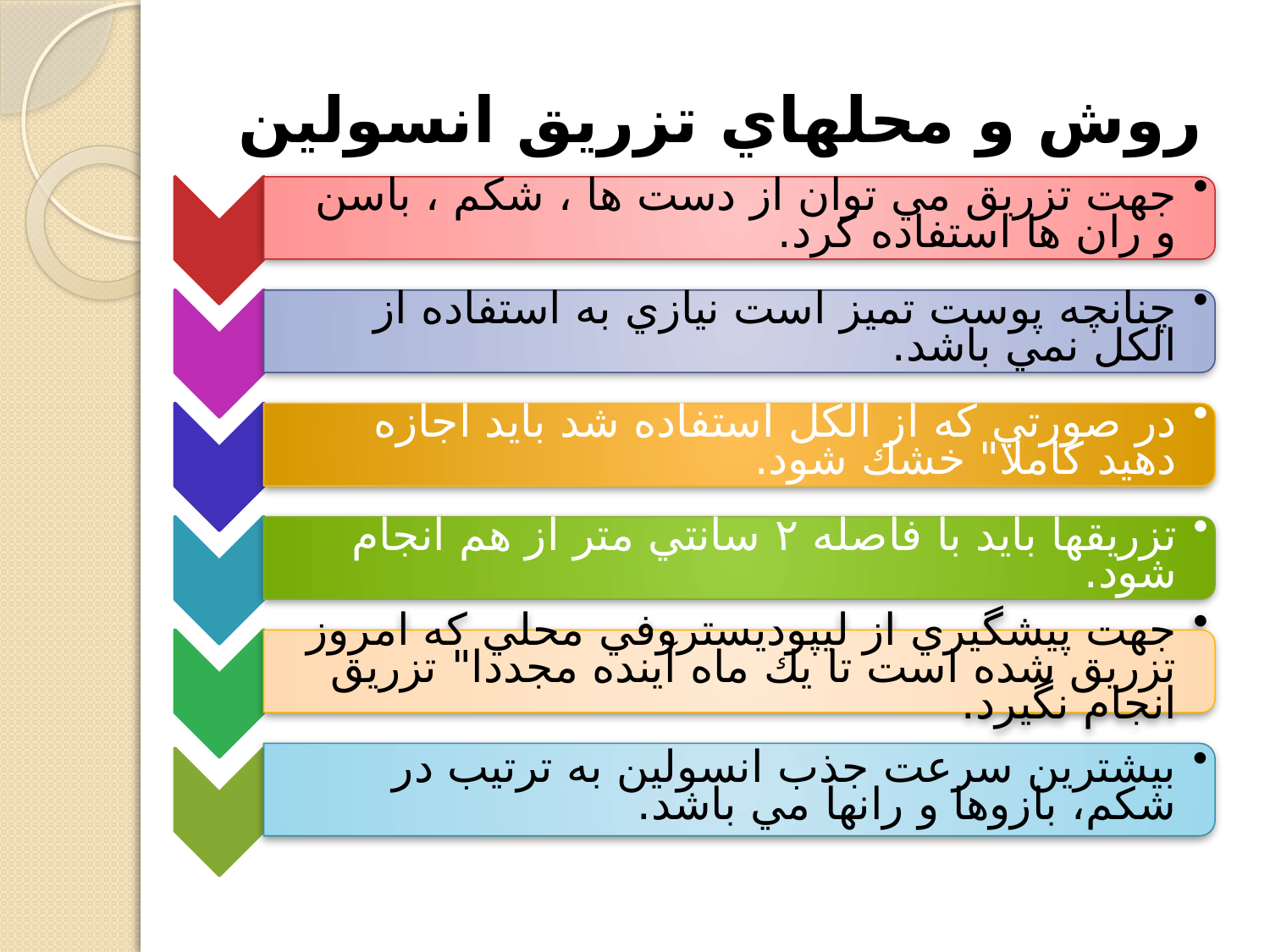

# روش و محلهاي تزريق انسولين

جهت تزريق مي توان از دست ها ، شكم ، باسن و ران ها استفاده كرد.

چنانچه پوست تميز است نيازي به استفاده از الكل نمي باشد.

در صورتي كه از الكل استفاده شد بايد اجازه دهيد كاملا" خشك شود.

تزريقها بايد با فاصله ۲ سانتي متر از هم انجام شود.

جهت پيشگيري از ليپوديستروفي محلي كه امروز تزريق شده است تا يك ماه آينده مجددا" تزريق انجام نگيرد.

بيشترين سرعت جذب انسولين به ترتيب در شكم، بازوها و رانها مي باشد.